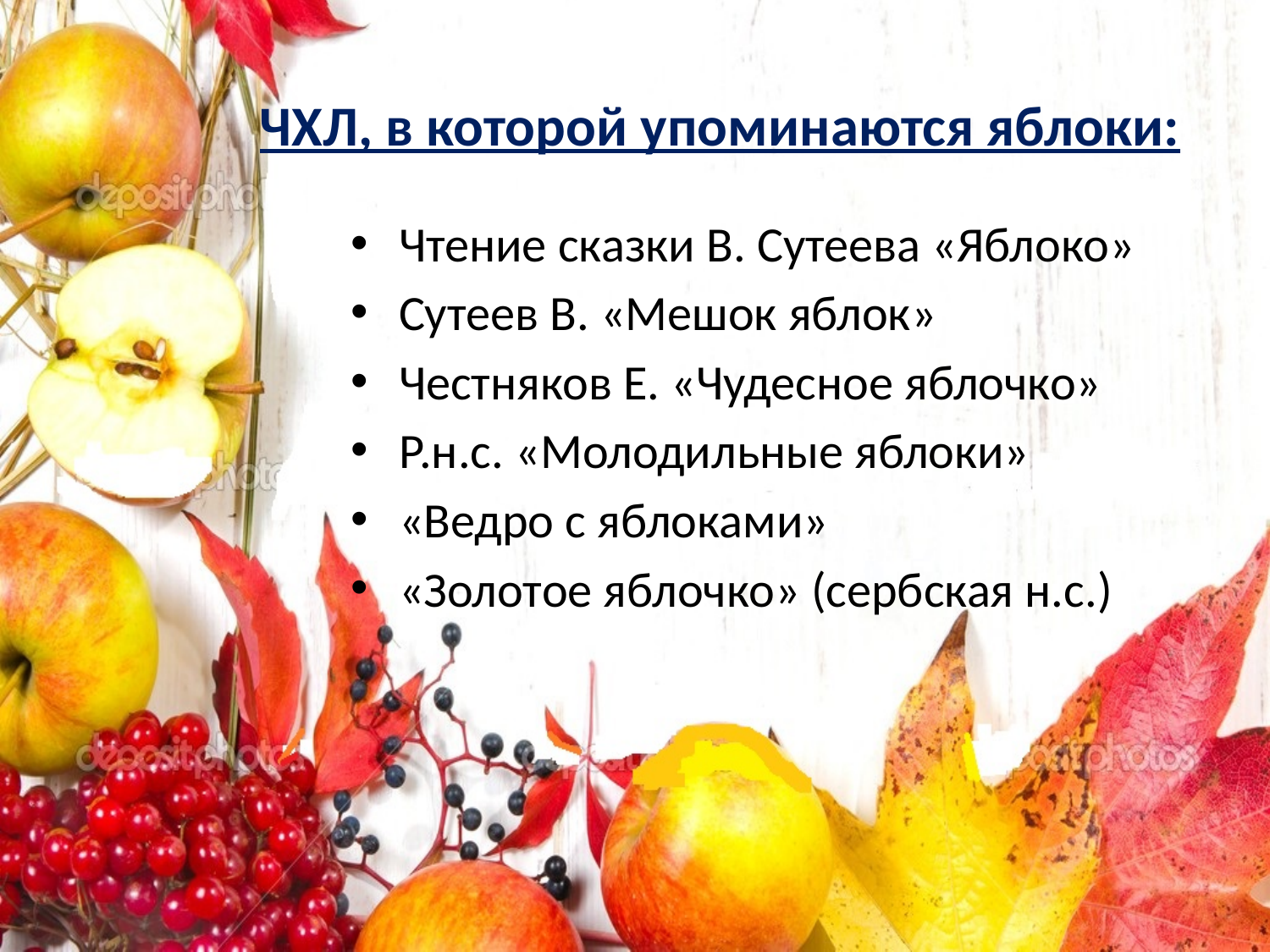

# ЧХЛ, в которой упоминаются яблоки:
Чтение сказки В. Сутеева «Яблоко»
Сутеев В. «Мешок яблок»
Честняков Е. «Чудесное яблочко»
Р.н.с. «Молодильные яблоки»
«Ведро с яблоками»
«Золотое яблочко» (сербская н.с.)